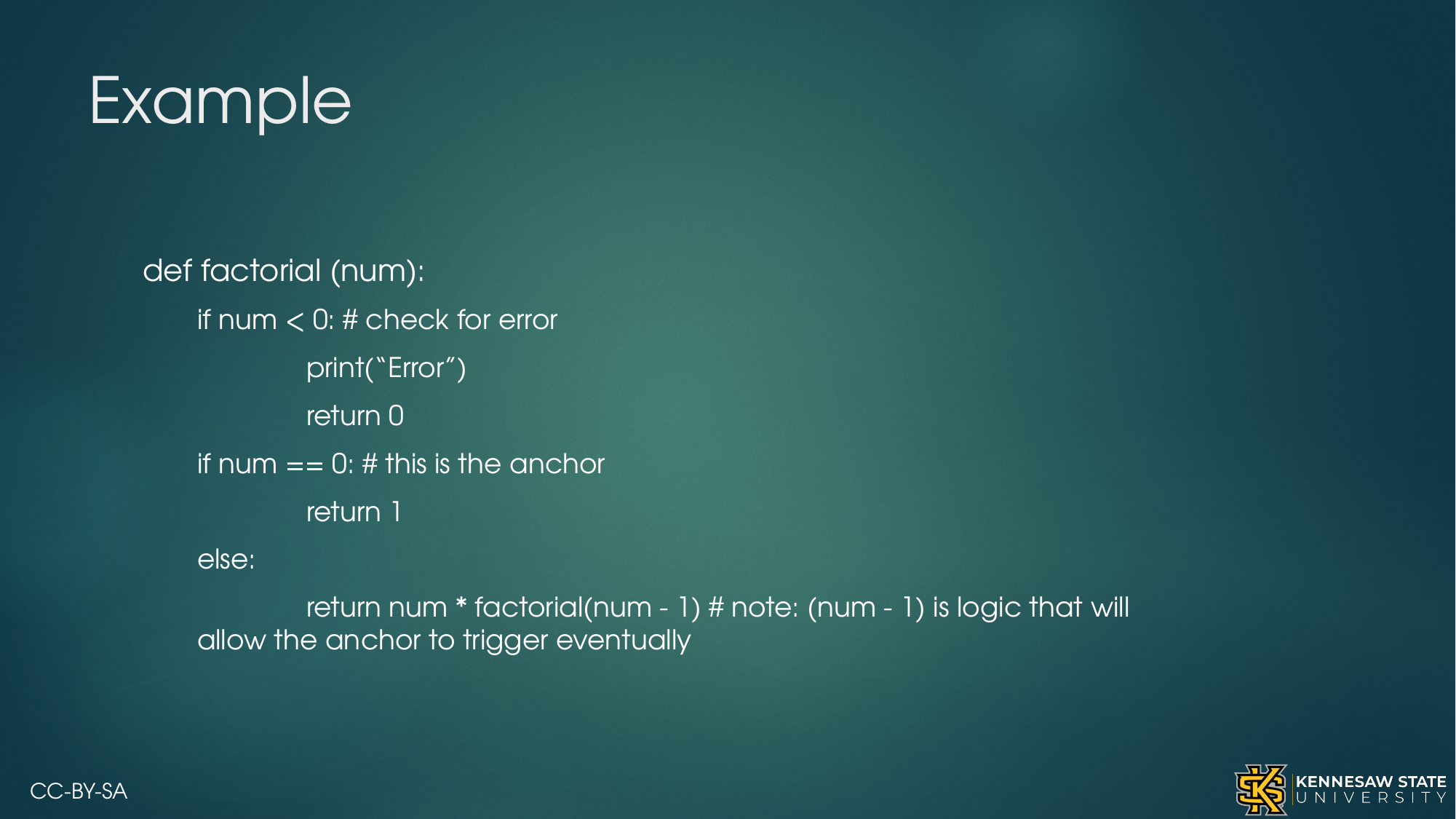

# Example
def factorial (num):
if num < 0: # check for error
	print(“Error”)
	return 0
if num == 0: # this is the anchor
	return 1
else:
	return num * factorial(num - 1) # note: (num - 1) is logic that will allow the anchor to trigger eventually